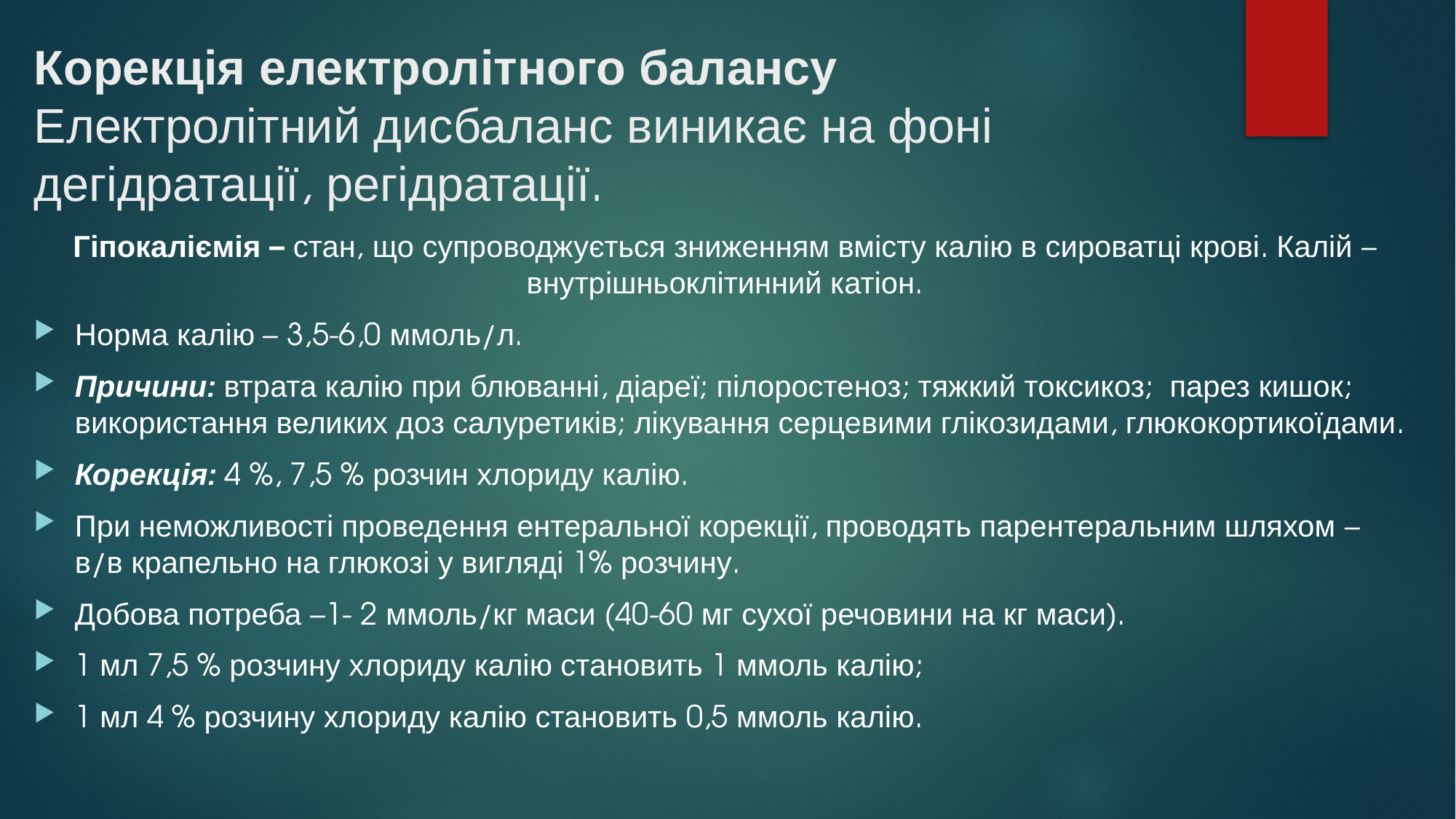

# Корекція електролітного балансу Електролітний дисбаланс виникає на фоні дегідратації, регідратації.
Гіпокаліємія – стан, що супроводжується зниженням вмісту калію в сироватці крові. Калій – внутрішньоклітинний катіон.
Норма калію – 3,5-6,0 ммоль/л.
Причини: втрата калію при блюванні, діареї; пілоростеноз; тяжкий токсикоз;  парез кишок; використання великих доз салуретиків; лікування серцевими глікозидами, глюкокортикоїдами.
Корекція: 4 %, 7,5 % розчин хлориду калію.
При неможливості проведення ентеральної корекції, проводять парентеральним шляхом – в/в крапельно на глюкозі у вигляді 1% розчину.
Добова потреба –1- 2 ммоль/кг маси (40-60 мг сухої речовини на кг маси).
1 мл 7,5 % розчину хлориду калію становить 1 ммоль калію;
1 мл 4 % розчину хлориду калію становить 0,5 ммоль калію.